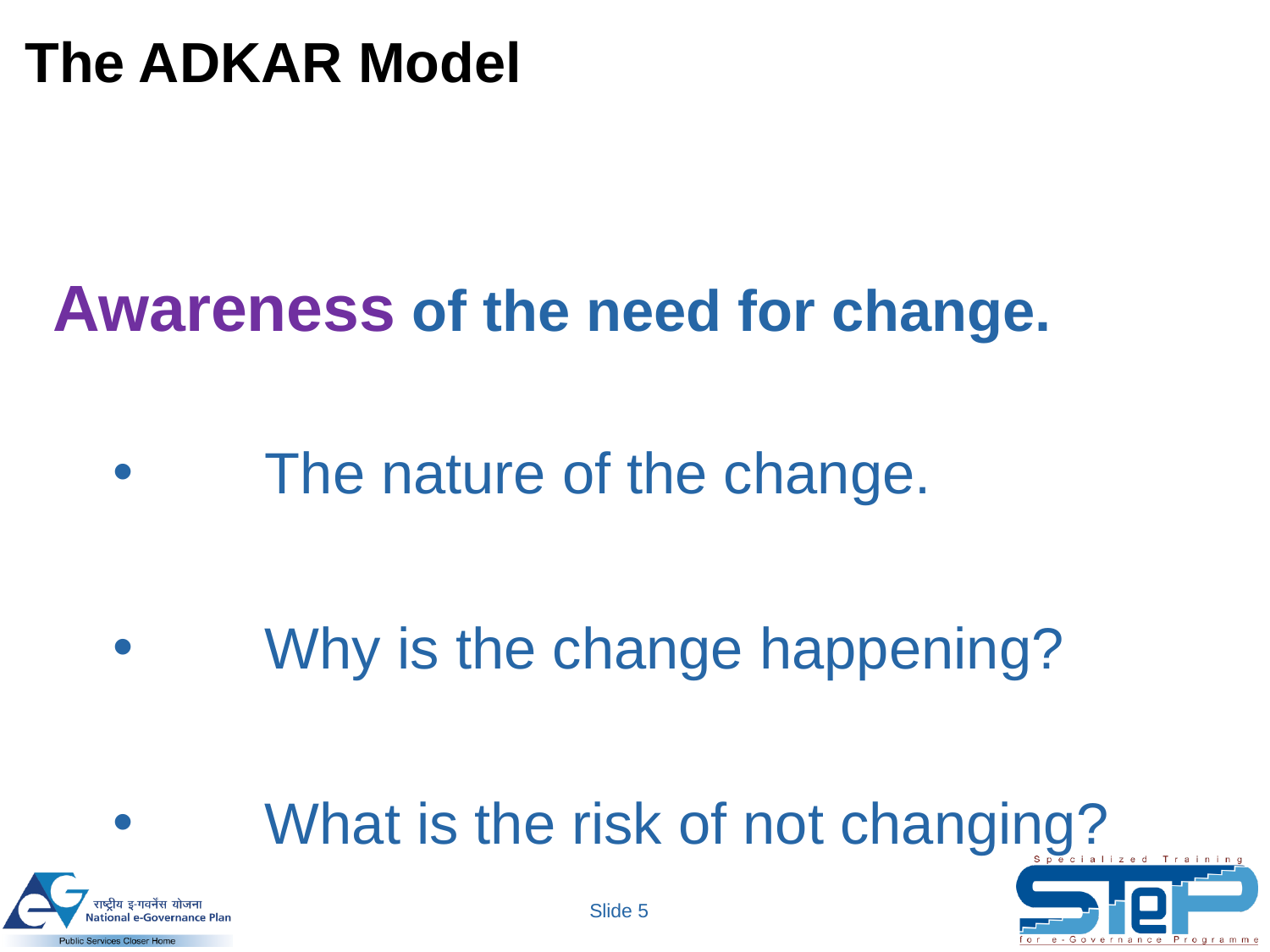

The ADKAR Model
Awareness of the need for change.

	The nature of the change.

	Why is the change happening?

	What is the risk of not changing?